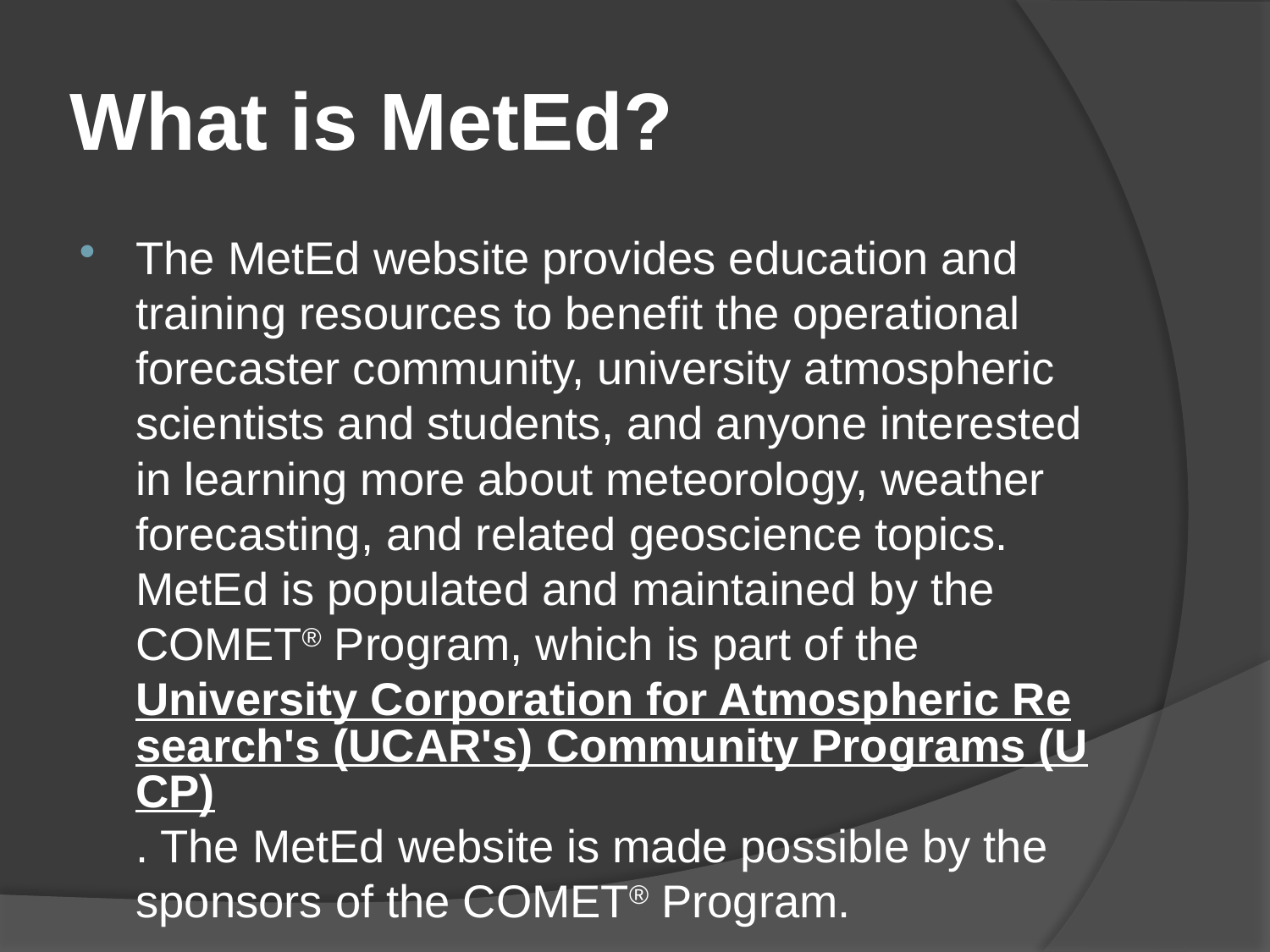

# What is MetEd?
The MetEd website provides education and training resources to benefit the operational forecaster community, university atmospheric scientists and students, and anyone interested in learning more about meteorology, weather forecasting, and related geoscience topics. MetEd is populated and maintained by the COMET® Program, which is part of the University Corporation for Atmospheric Research's (UCAR's) Community Programs (UCP). The MetEd website is made possible by the sponsors of the COMET® Program.